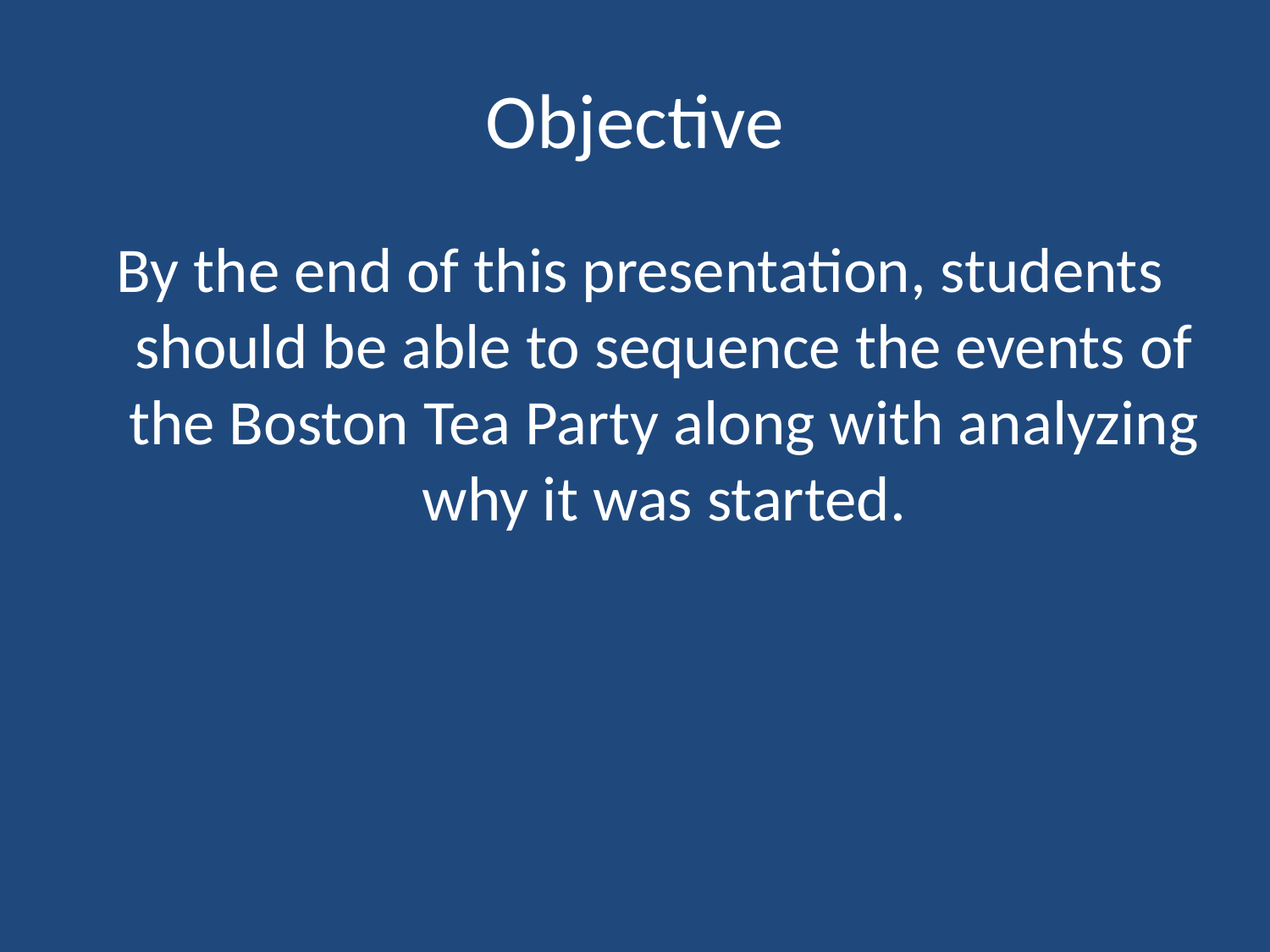

# Objective
By the end of this presentation, students should be able to sequence the events of the Boston Tea Party along with analyzing why it was started.